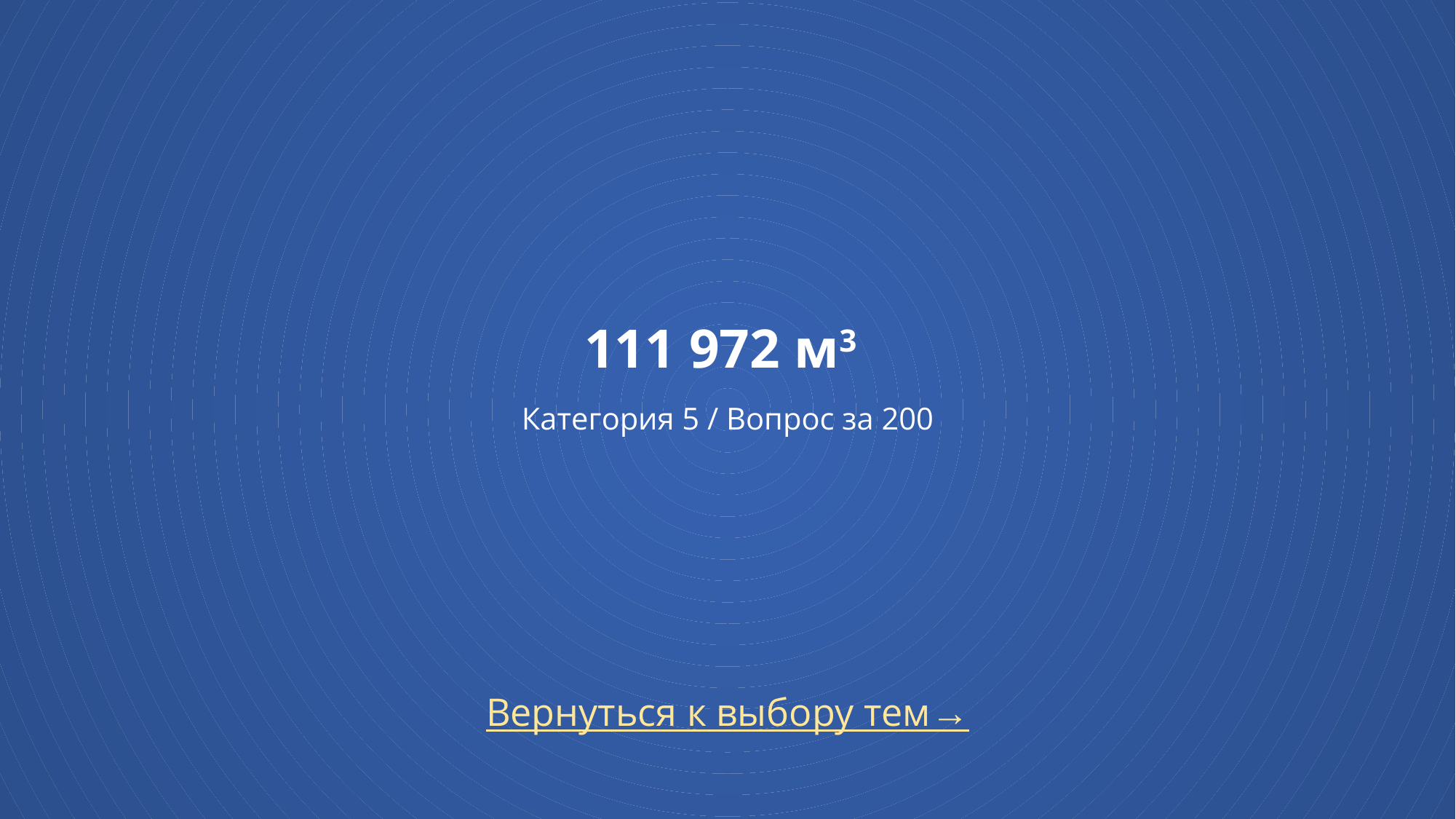

# 111 972 м3 Категория 5 / Вопрос за 200
Вернуться к выбору тем→